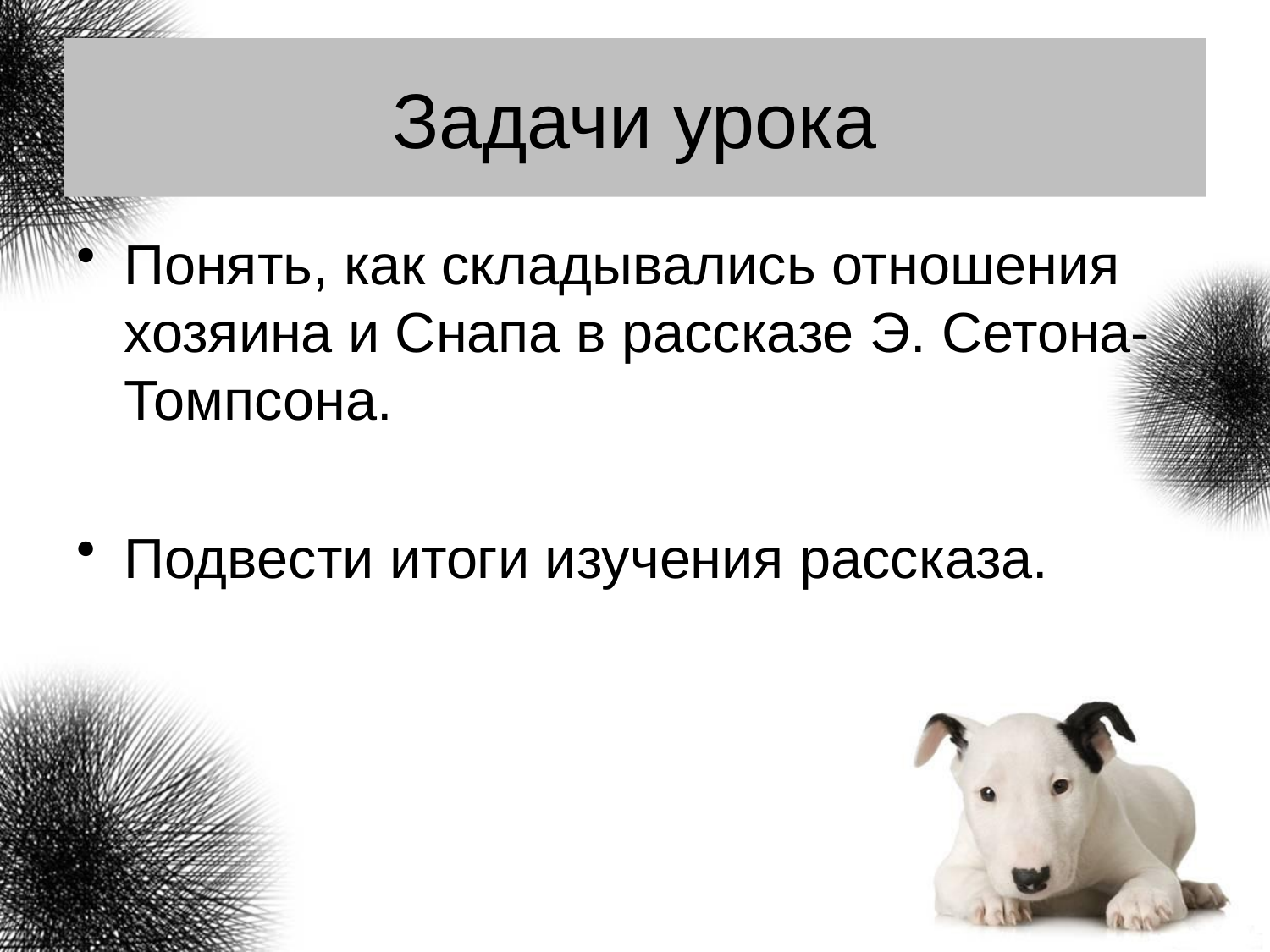

# Задачи урока
Понять, как складывались отношения хозяина и Снапа в рассказе Э. Сетона-Томпсона.

Подвести итоги изучения рассказа.